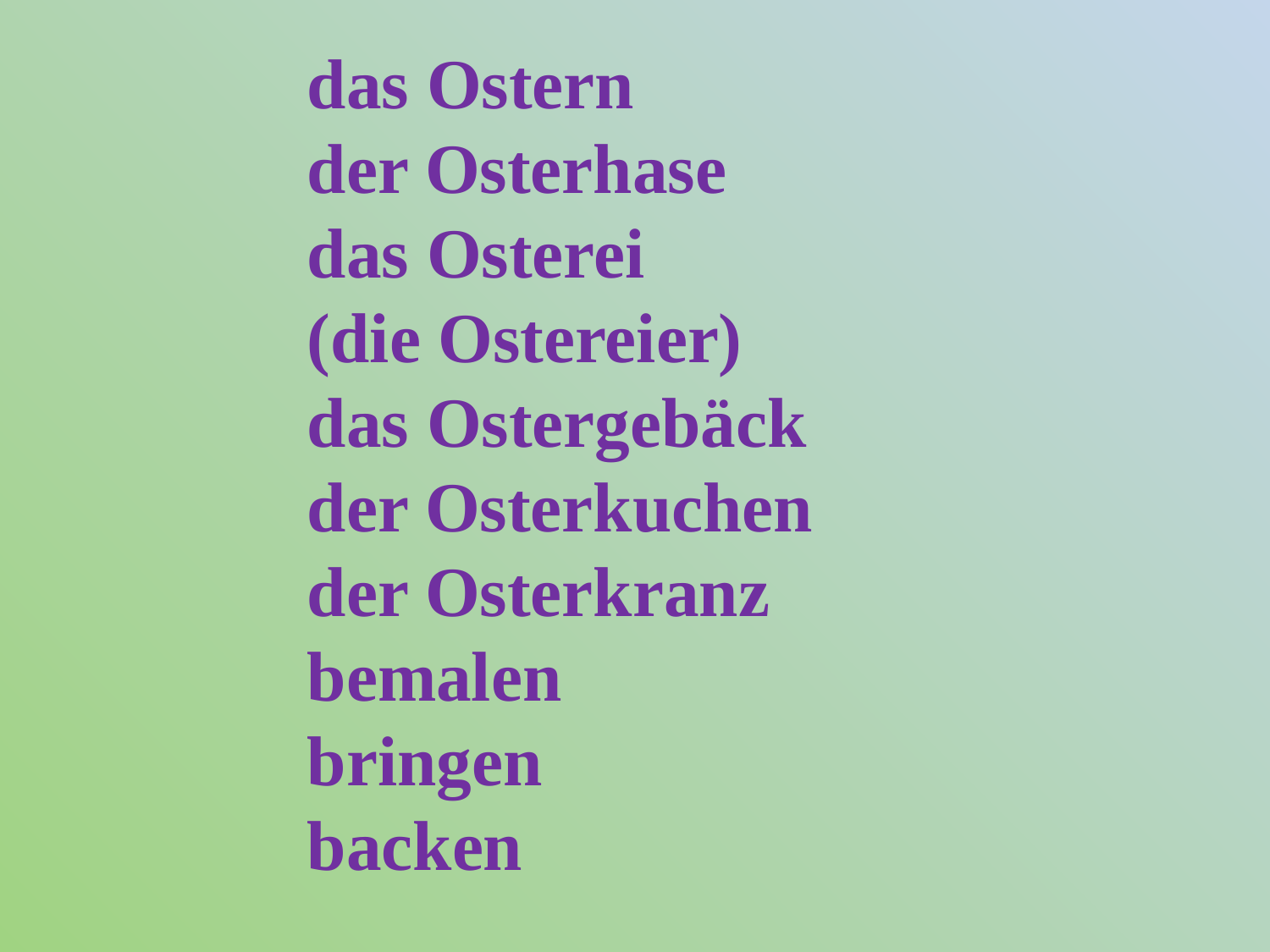

das Ostern
der Osterhase
das Osterei
(die Ostereier)
das Ostergebäck
der Osterkuchen
der Osterkranz
bemalen
bringen
backen